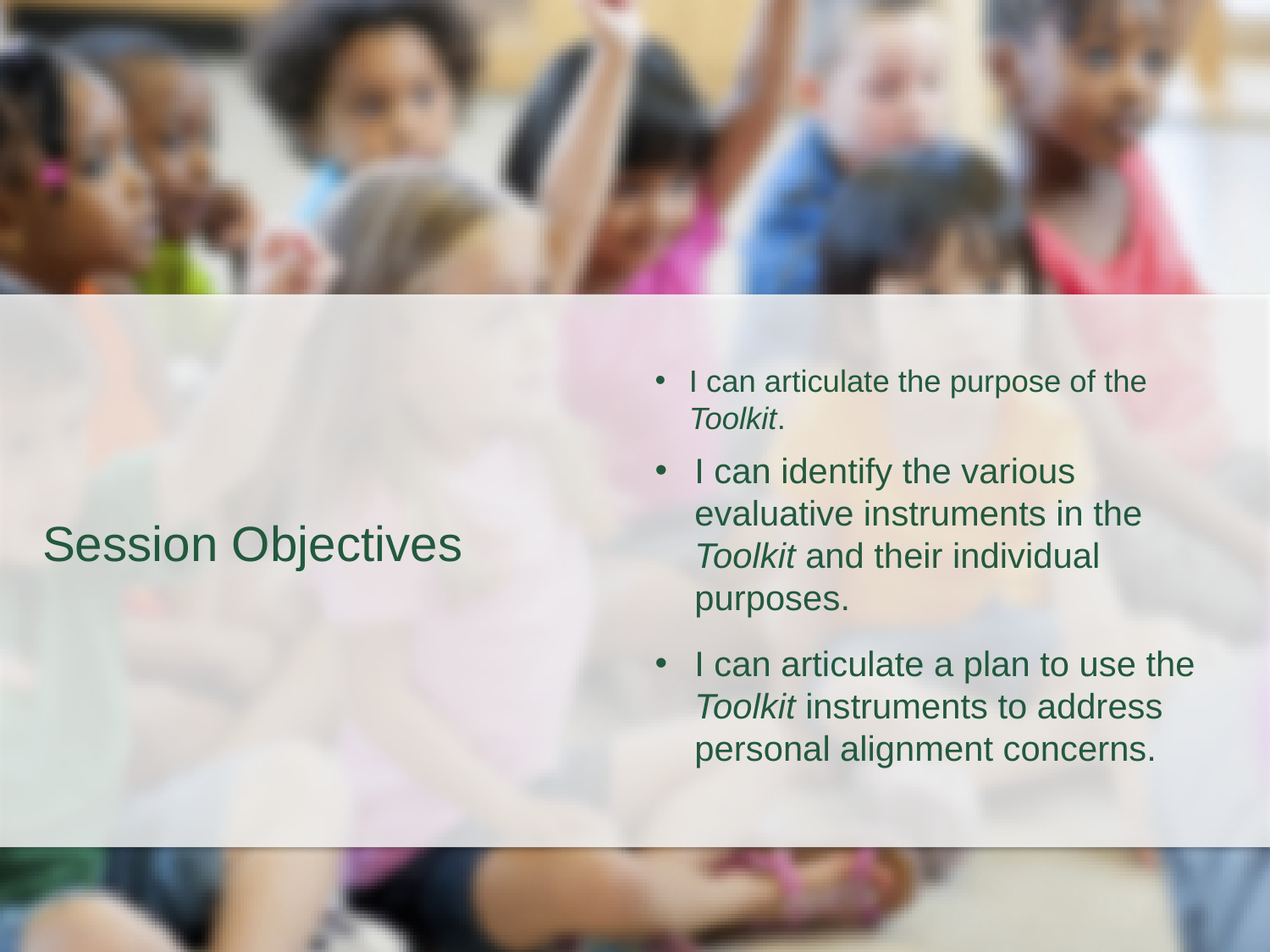

I can articulate the purpose of the Toolkit.
I can identify the various evaluative instruments in the Toolkit and their individual purposes.
# Session Objectives
I can articulate a plan to use the Toolkit instruments to address personal alignment concerns.